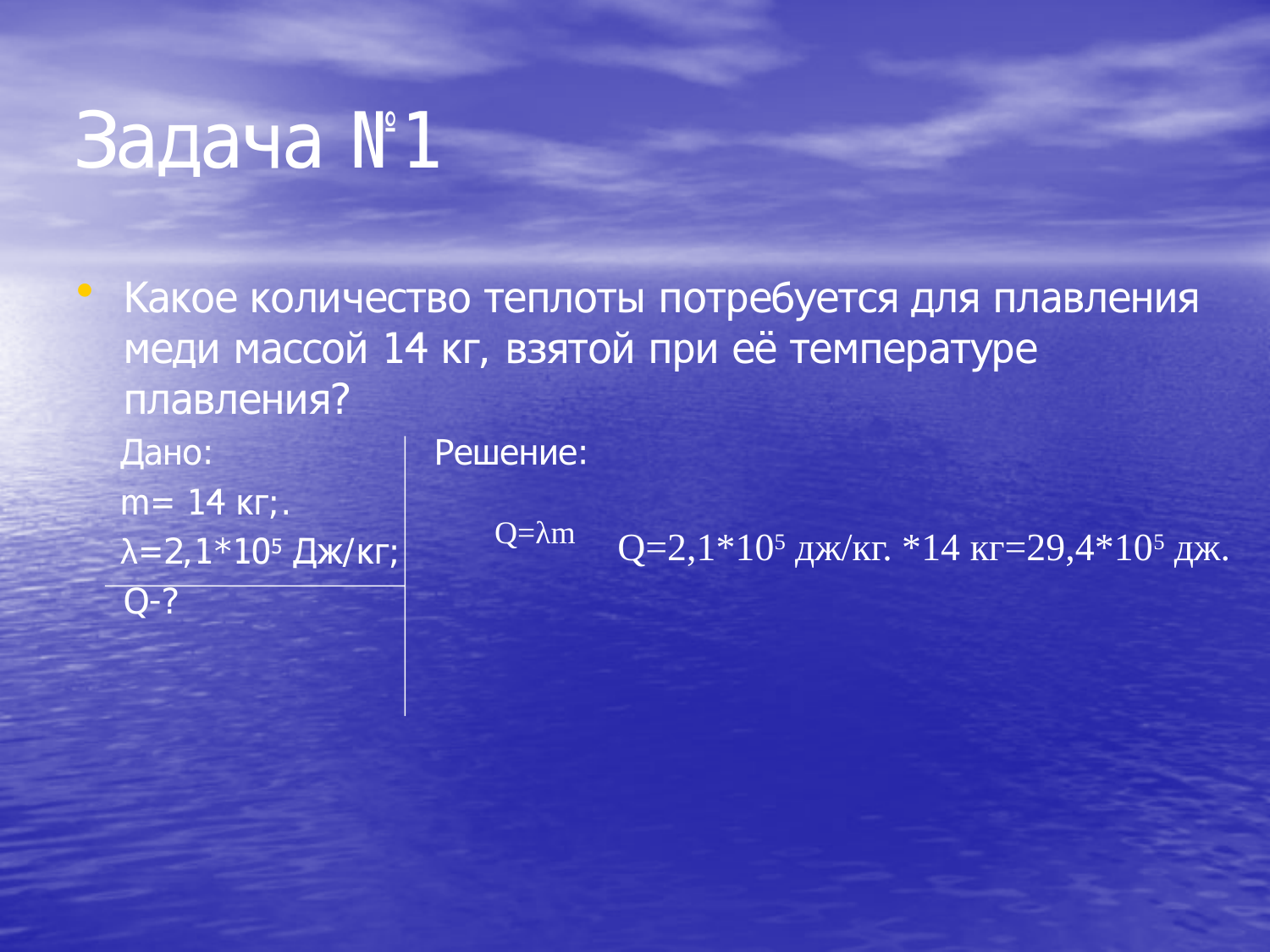

# Задача №1
Какое количество теплоты потребуется для плавления меди массой 14 кг, взятой при её температуре плавления?
    Дано:                    Решение:
    m= 14 кг;.
    λ=2,1*105 Дж/кг;
    	Q-?

Q=λm
Q=2,1*105 дж/кг. *14 кг=29,4*105 дж.